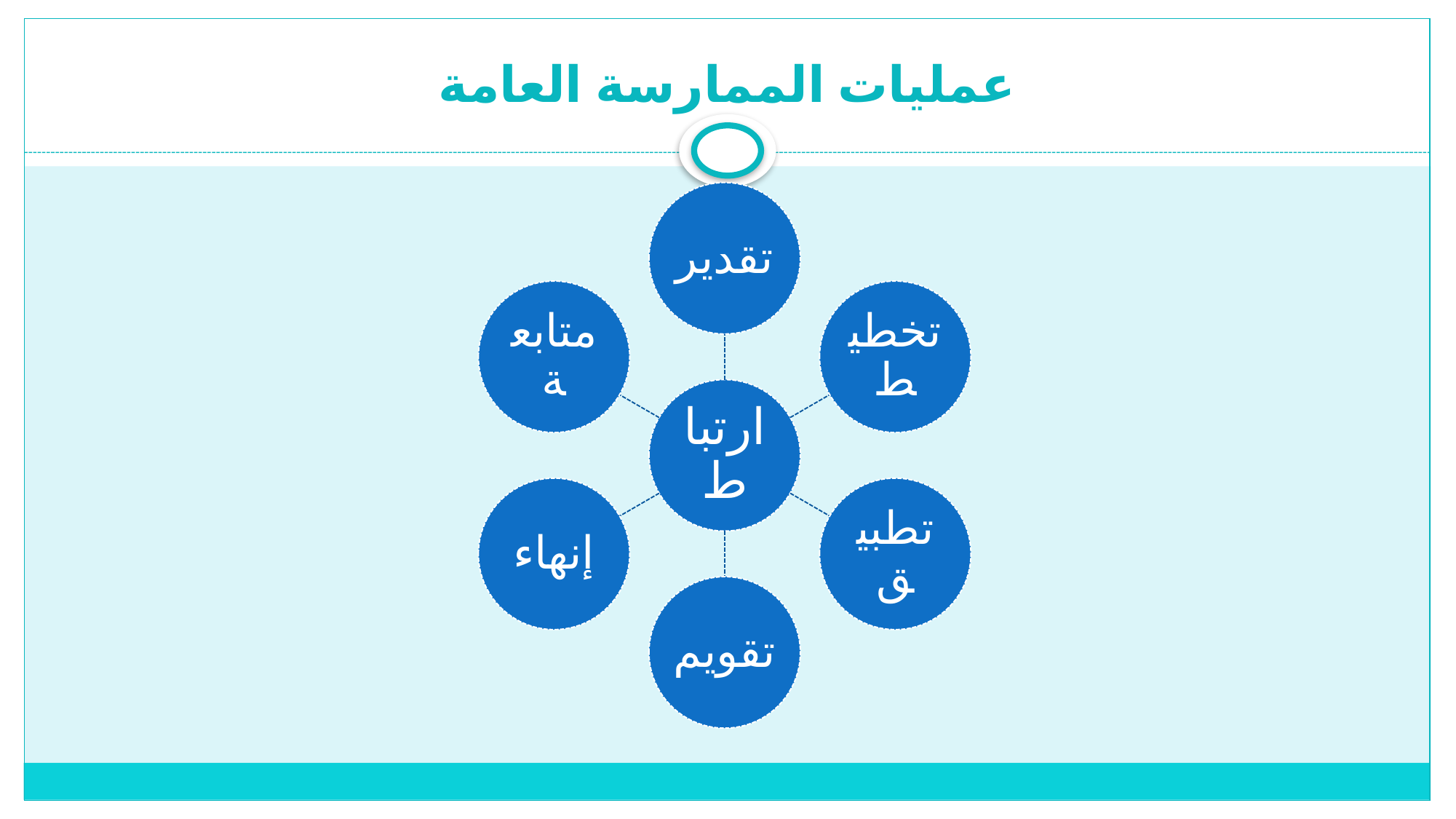

# عمليات الممارسة العامة
ارتباط

تقدير

تخطيط

تطبيق

تقويم

إنهاء

متابعة